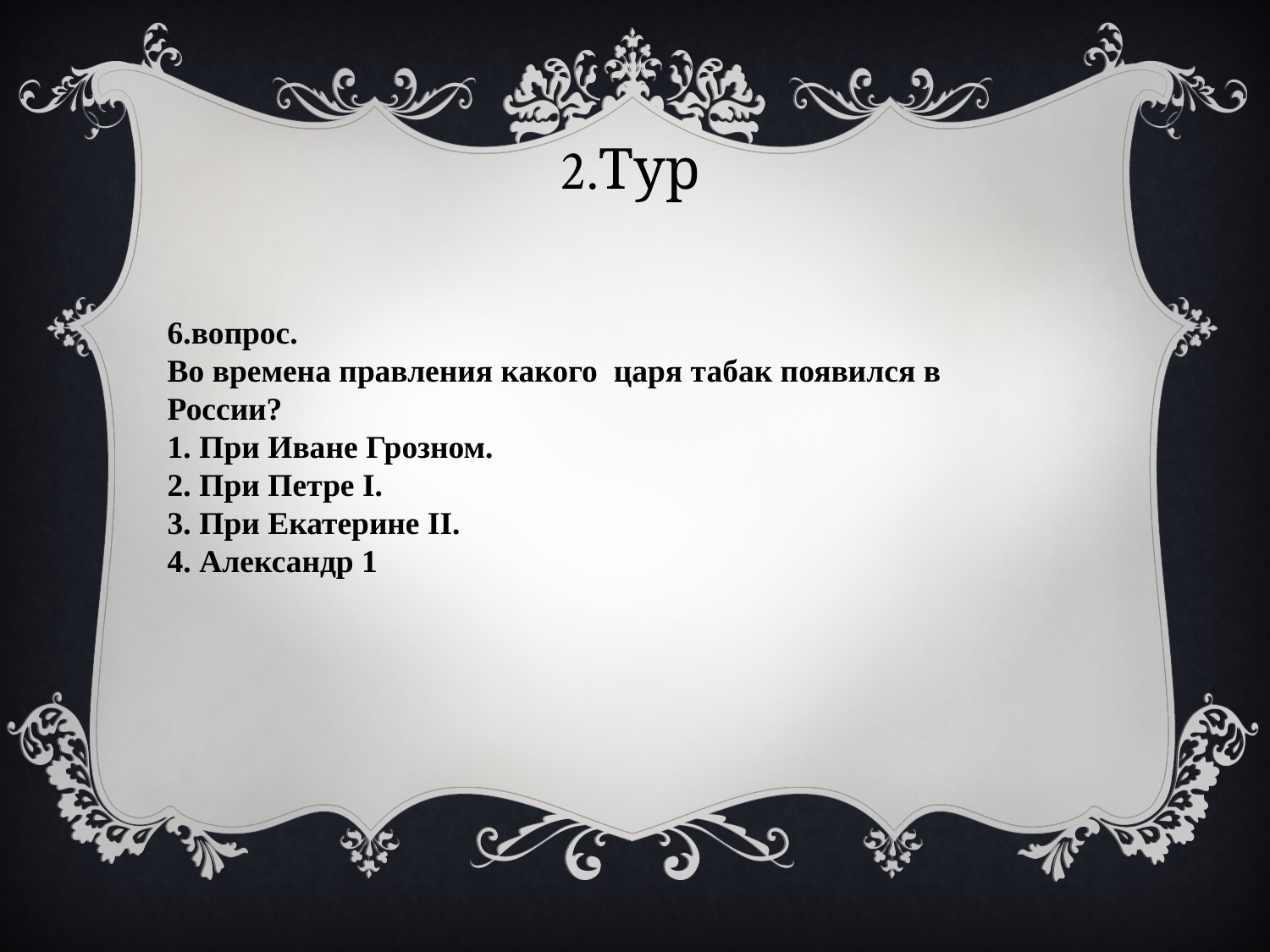

2.Тур
6.вопрос.
Во времена правления какого  царя табак появился в России?
1. При Иване Грозном.
2. При Петре I.
3. При Екатерине II.
4. Александр 1